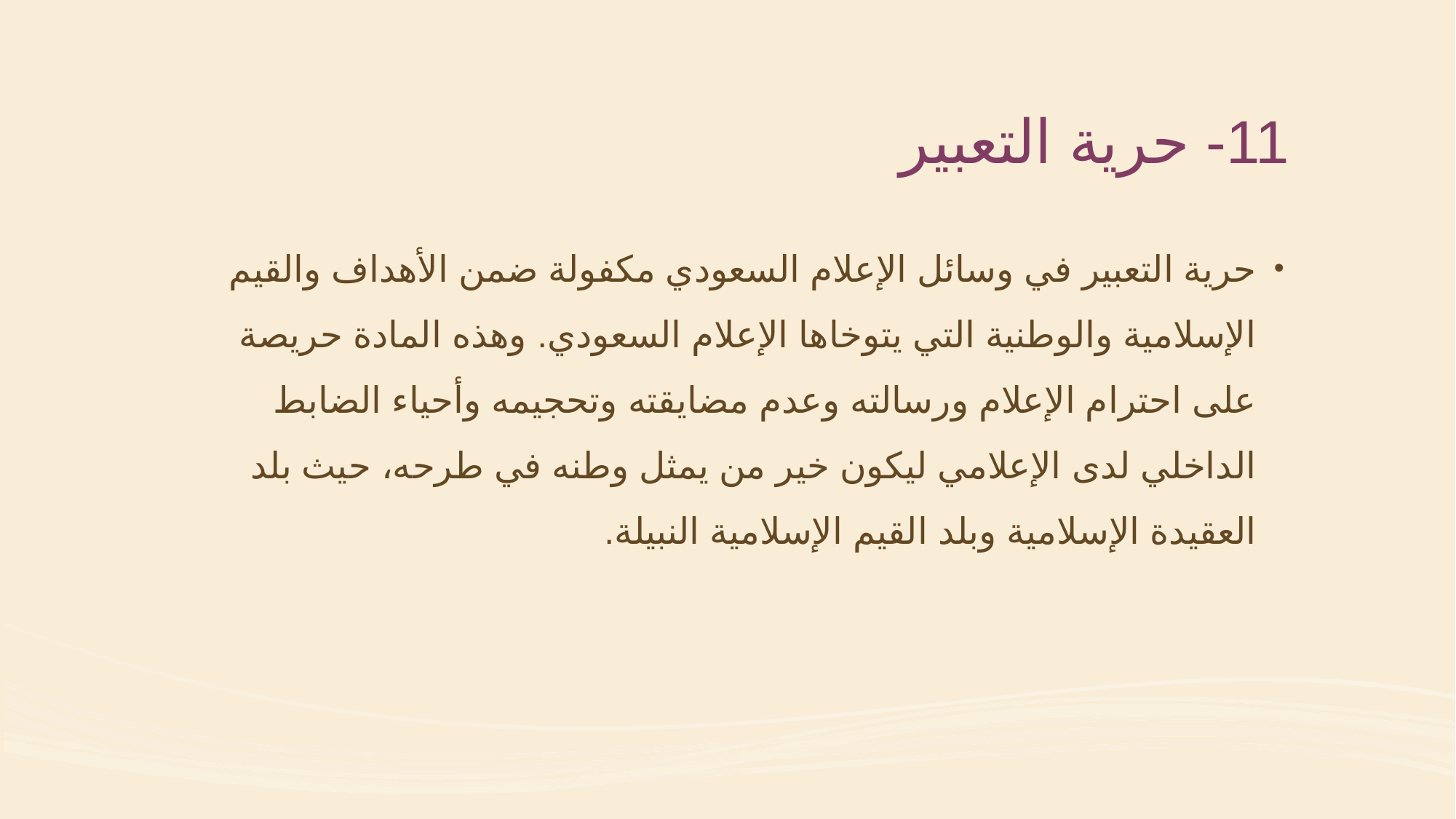

# 11- حرية التعبير
حرية التعبير في وسائل الإعلام السعودي مكفولة ضمن الأهداف والقيم الإسلامية والوطنية التي يتوخاها الإعلام السعودي. وهذه المادة حريصة على احترام الإعلام ورسالته وعدم مضايقته وتحجيمه وأحياء الضابط الداخلي لدى الإعلامي ليكون خير من يمثل وطنه في طرحه، حيث بلد العقيدة الإسلامية وبلد القيم الإسلامية النبيلة.